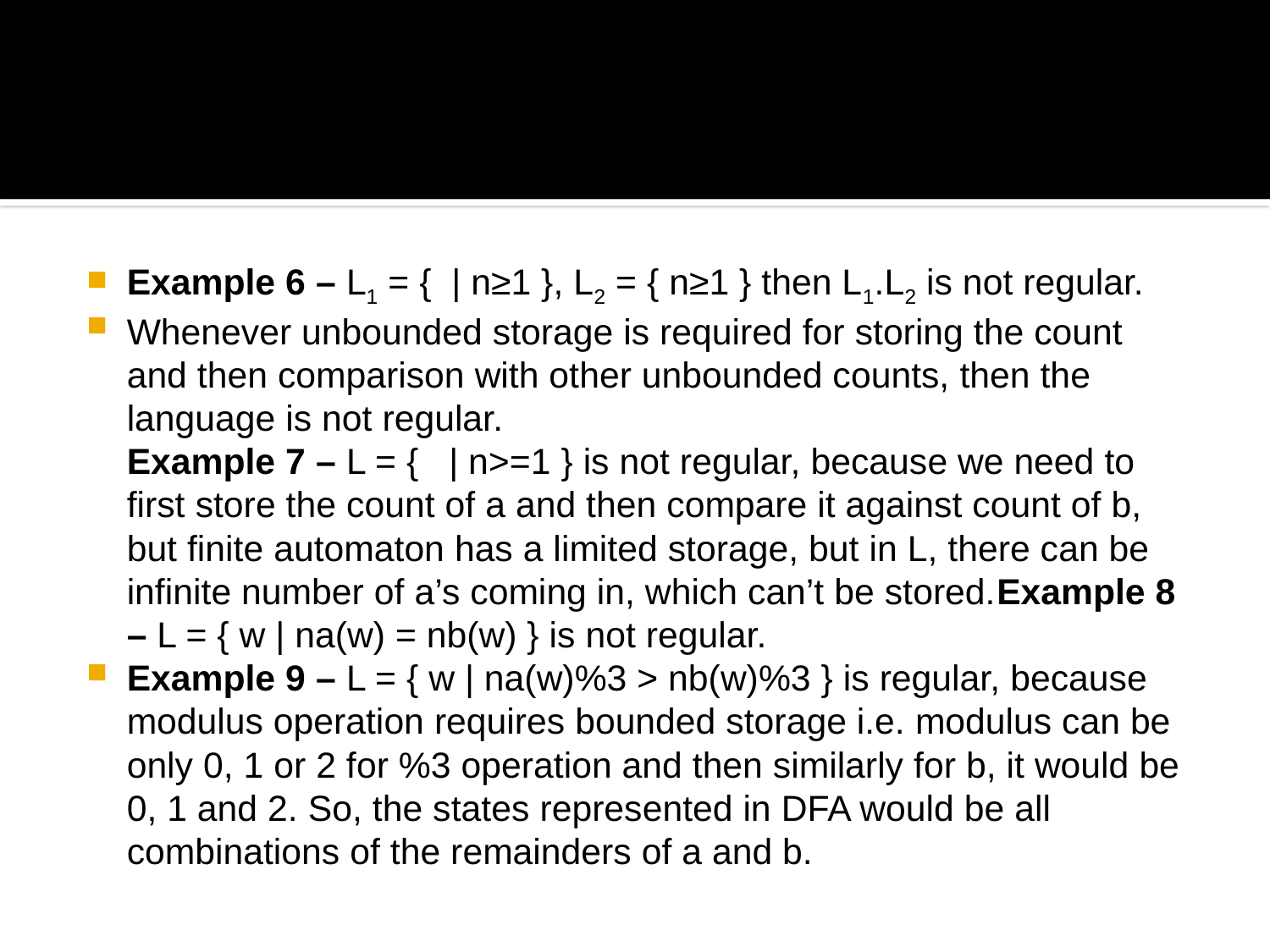

#
Example 6 – L1 = {  | n≥1 }, L2 = { n≥1 } then L1.L2 is not regular.
Whenever unbounded storage is required for storing the count and then comparison with other unbounded counts, then the language is not regular.
Example 7 – L = {   | n>=1 } is not regular, because we need to first store the count of a and then compare it against count of b, but finite automaton has a limited storage, but in L, there can be infinite number of a’s coming in, which can’t be stored.Example 8 – L = { w | na(w) = nb(w) } is not regular.
Example 9 – L = { w | na(w)%3 > nb(w)%3 } is regular, because modulus operation requires bounded storage i.e. modulus can be only 0, 1 or 2 for %3 operation and then similarly for b, it would be 0, 1 and 2. So, the states represented in DFA would be all combinations of the remainders of a and b.